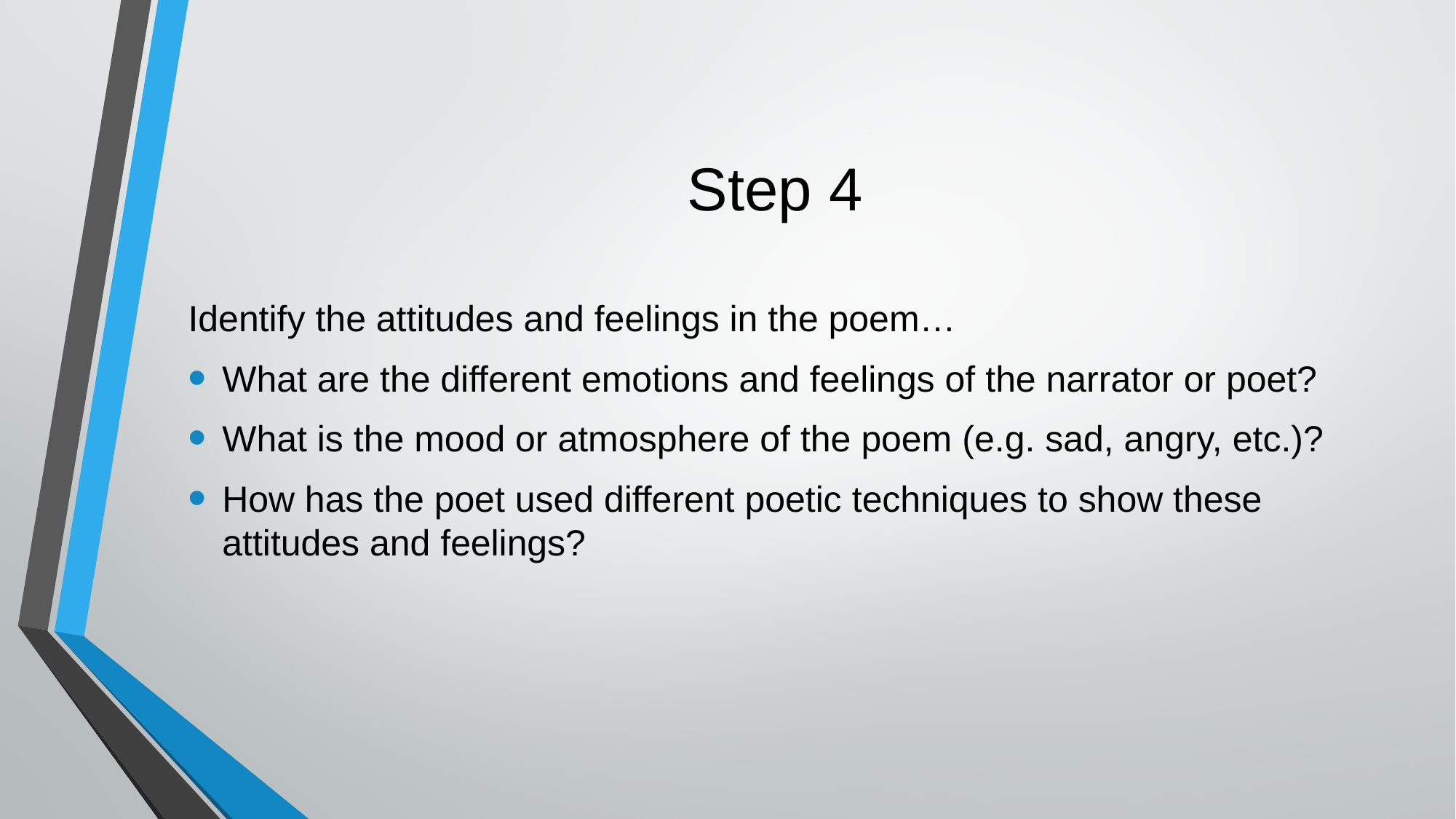

# Step 4
Identify the attitudes and feelings in the poem…
What are the different emotions and feelings of the narrator or poet?
What is the mood or atmosphere of the poem (e.g. sad, angry, etc.)?
How has the poet used different poetic techniques to show these attitudes and feelings?